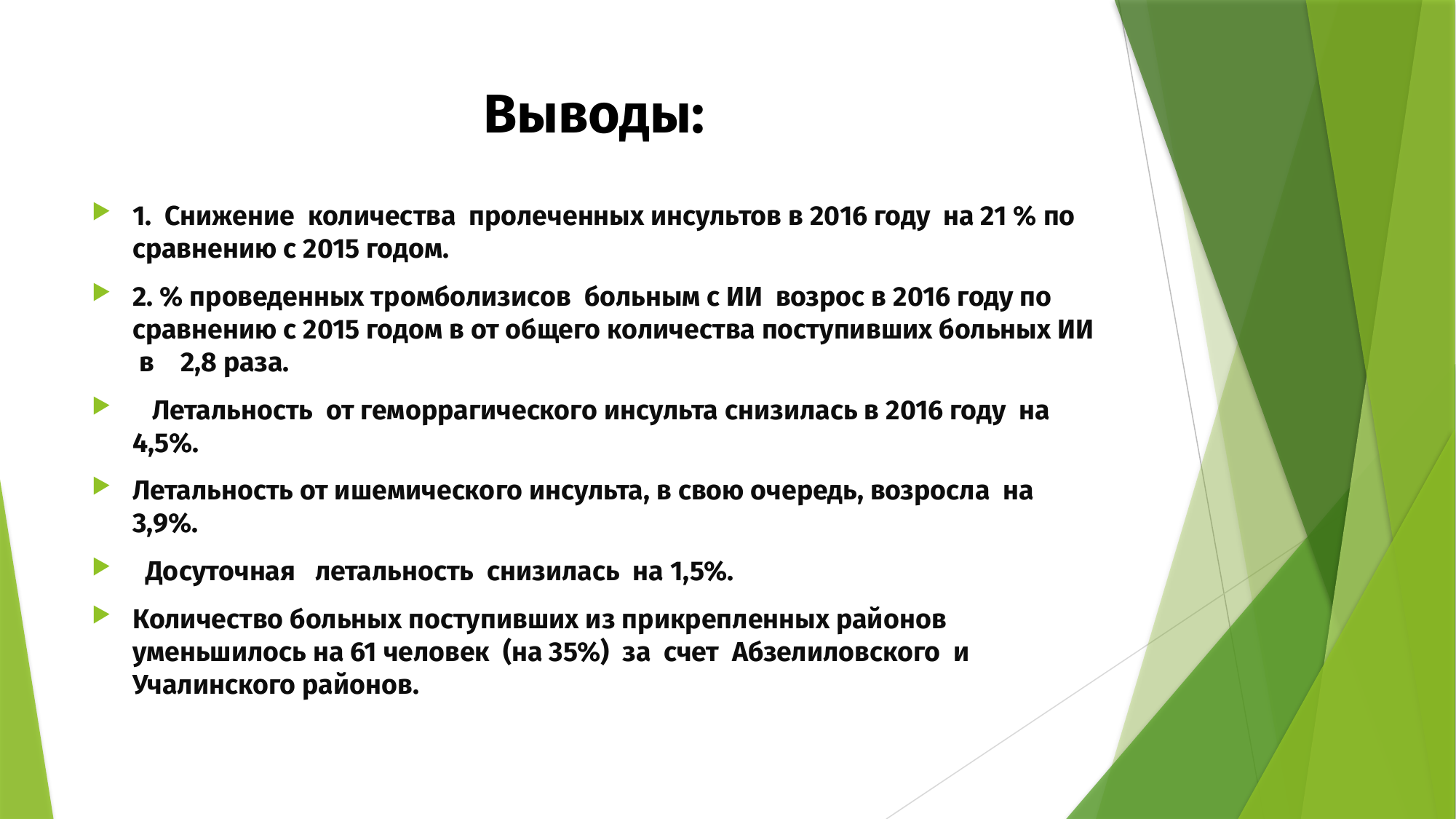

# Выводы:
1.  Снижение  количества  пролеченных инсультов в 2016 году  на 21 % по сравнению с 2015 годом.
2. % проведенных тромболизисов  больным с ИИ  возрос в 2016 году по сравнению с 2015 годом в от общего количества поступивших больных ИИ  в    2,8 раза.
   Летальность  от геморрагического инсульта снизилась в 2016 году  на 4,5%.
Летальность от ишемического инсульта, в свою очередь, возросла  на  3,9%.
  Досуточная   летальность  снизилась  на 1,5%.
Количество больных поступивших из прикрепленных районов уменьшилось на 61 человек  (на 35%)  за  счет  Абзелиловского  и  Учалинского районов.